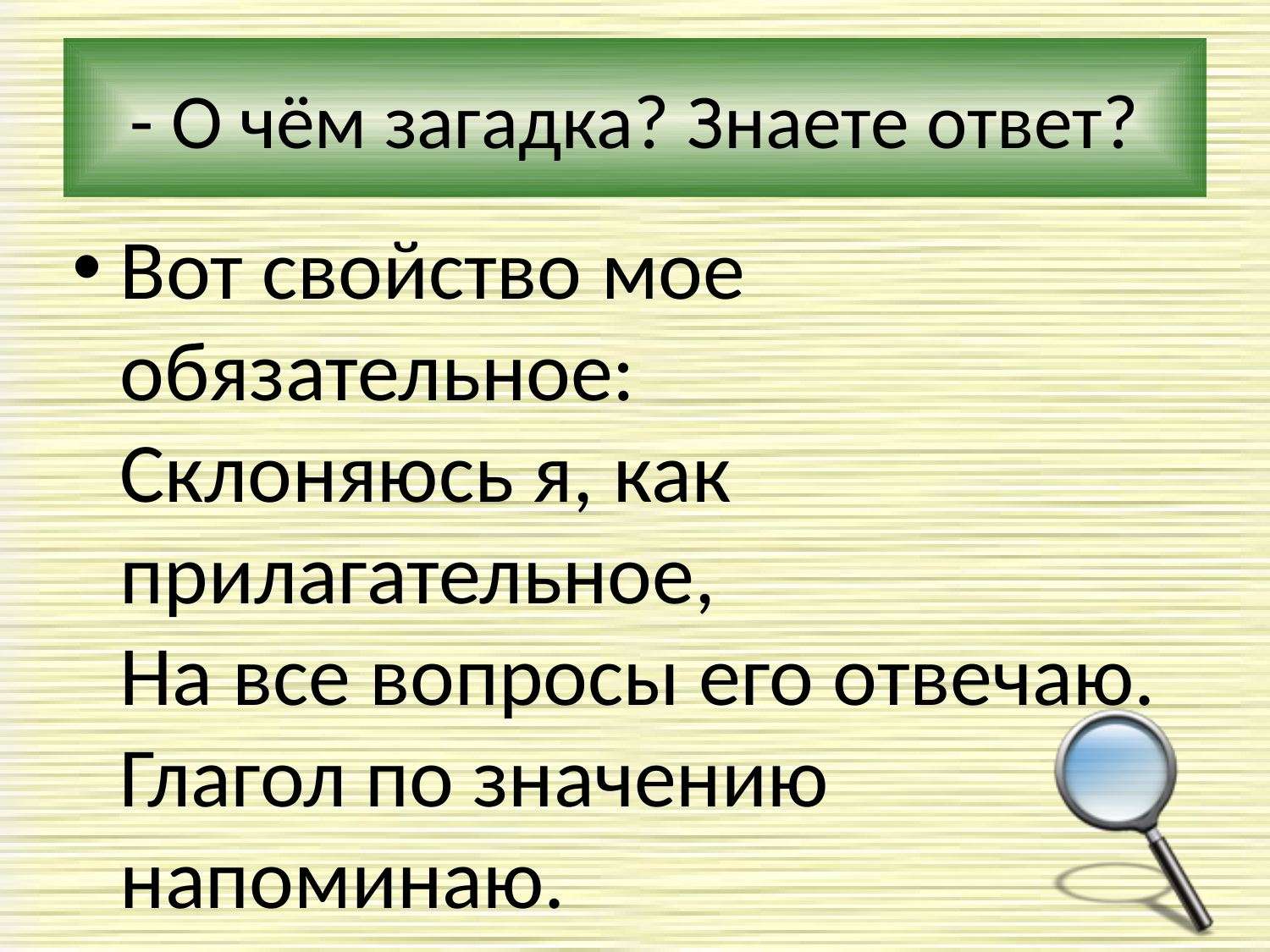

# - О чём загадка? Знаете ответ?
Вот свойство мое обязательное:
Склоняюсь я, как прилагательное,
На все вопросы его отвечаю.
Глагол по значению напоминаю.